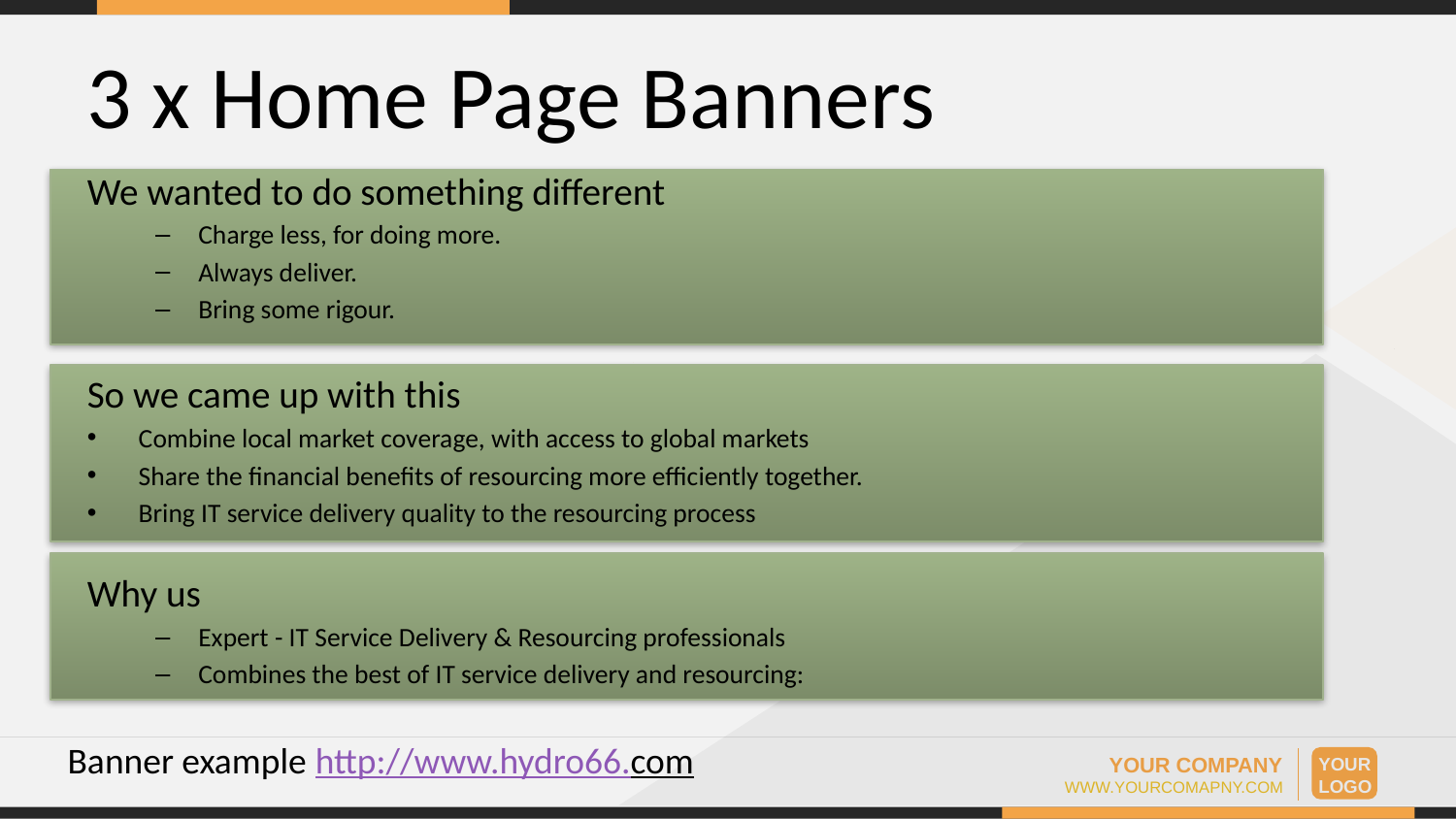

# 3 x Home Page Banners
We wanted to do something different
Charge less, for doing more.
Always deliver.
Bring some rigour.

So we came up with this
Combine local market coverage, with access to global markets
Share the financial benefits of resourcing more efficiently together.
Bring IT service delivery quality to the resourcing process

Why us
Expert - IT Service Delivery & Resourcing professionals
Combines the best of IT service delivery and resourcing:

Banner example http://www.hydro66.com